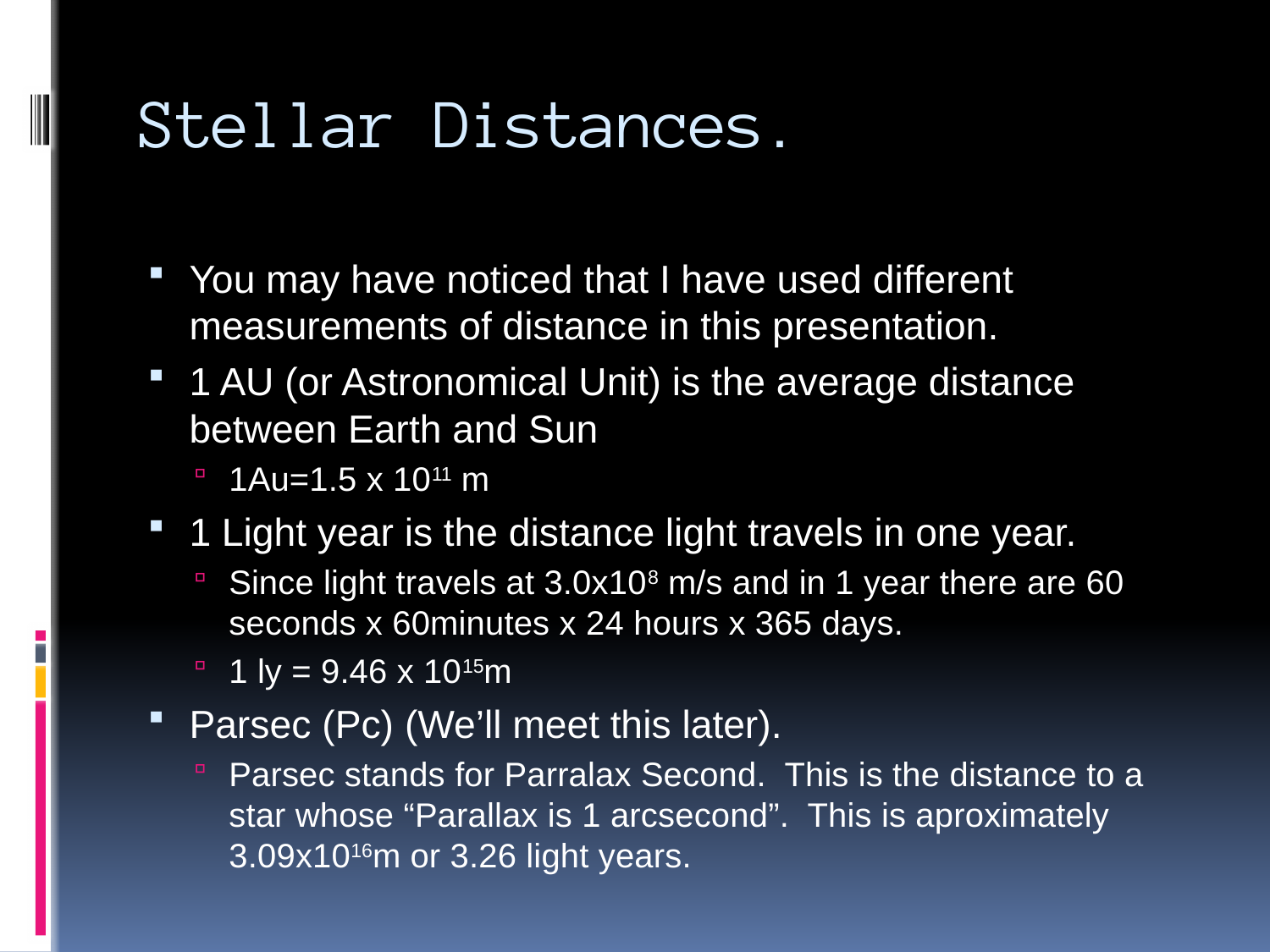

# Stellar Distances.
You may have noticed that I have used different measurements of distance in this presentation.
1 AU (or Astronomical Unit) is the average distance between Earth and Sun
1Au=1.5 x 1011 m
1 Light year is the distance light travels in one year.
Since light travels at 3.0x108 m/s and in 1 year there are 60 seconds x 60minutes x 24 hours x 365 days.
1 ly = 9.46 x 1015m
Parsec (Pc) (We’ll meet this later).
Parsec stands for Parralax Second.  This is the distance to a star whose “Parallax is 1 arcsecond”.  This is aproximately 3.09x1016m or 3.26 light years.